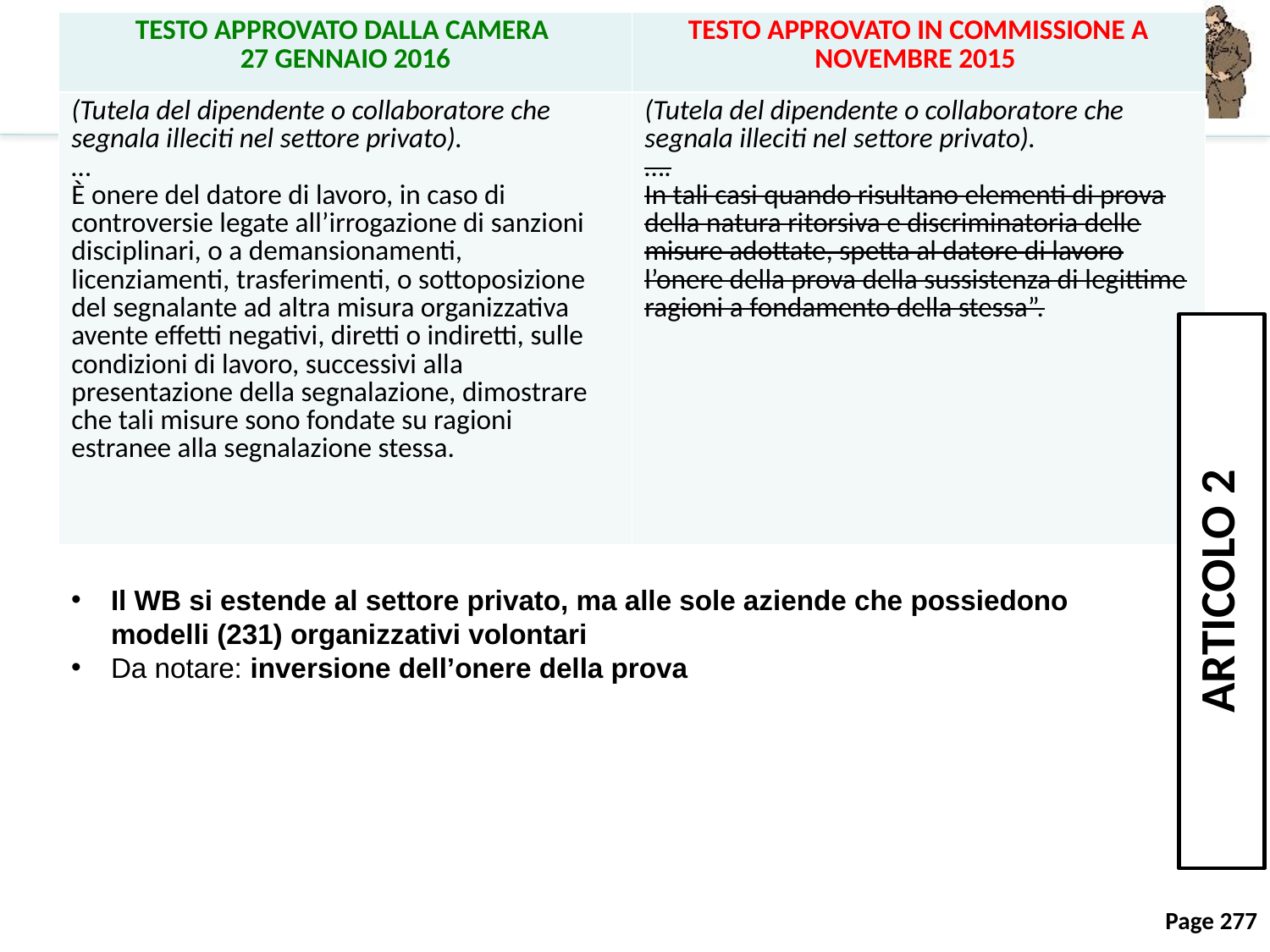

| TESTO APPROVATO DALLA CAMERA 27 GENNAIO 2016 | TESTO APPROVATO IN COMMISSIONE A NOVEMBRE 2015 |
| --- | --- |
| (Tutela del dipendente o collaboratore che segnala illeciti nel settore privato). … È onere del datore di lavoro, in caso di controversie legate all’irrogazione di sanzioni disciplinari, o a demansionamenti, licenziamenti, trasferimenti, o sottoposizione del segnalante ad altra misura organizzativa avente effetti negativi, diretti o indiretti, sulle condizioni di lavoro, successivi alla presentazione della segnalazione, dimostrare che tali misure sono fondate su ragioni estranee alla segnalazione stessa. | (Tutela del dipendente o collaboratore che segnala illeciti nel settore privato). …. In tali casi quando risultano elementi di prova della natura ritorsiva e discriminatoria delle misure adottate, spetta al datore di lavoro l’onere della prova della sussistenza di legittime ragioni a fondamento della stessa”. |
ARTICOLO 2
Il WB si estende al settore privato, ma alle sole aziende che possiedono modelli (231) organizzativi volontari
Da notare: inversione dell’onere della prova

277